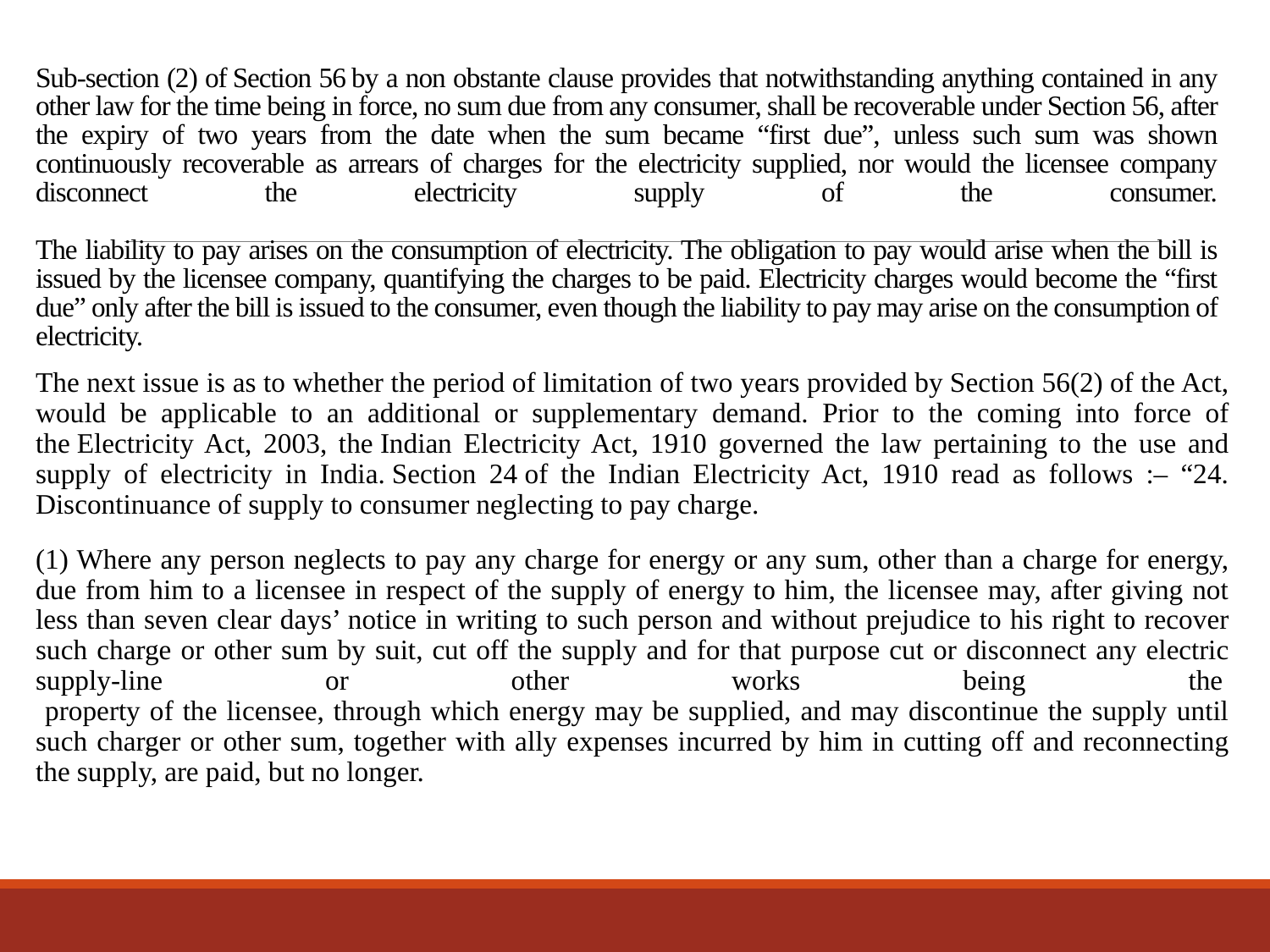

# Sub-section (2) of Section 56 by a non obstante clause provides that notwithstanding anything contained in any other law for the time being in force, no sum due from any consumer, shall be recoverable under Section 56, after the expiry of two years from the date when the sum became “first due”, unless such sum was shown continuously recoverable as arrears of charges for the electricity supplied, nor would the licensee company disconnect the electricity supply of the consumer. The liability to pay arises on the consumption of electricity. The obligation to pay would arise when the bill is issued by the licensee company, quantifying the charges to be paid. Electricity charges would become the “first due” only after the bill is issued to the consumer, even though the liability to pay may arise on the consumption of electricity.
The next issue is as to whether the period of limitation of two years provided by Section 56(2) of the Act, would be applicable to an additional or supplementary demand. Prior to the coming into force of the Electricity Act, 2003, the Indian Electricity Act, 1910 governed the law pertaining to the use and supply of electricity in India. Section 24 of the Indian Electricity Act, 1910 read as follows :– “24. Discontinuance of supply to consumer neglecting to pay charge.
(1) Where any person neglects to pay any charge for energy or any sum, other than a charge for energy, due from him to a licensee in respect of the supply of energy to him, the licensee may, after giving not less than seven clear days’ notice in writing to such person and without prejudice to his right to recover such charge or other sum by suit, cut off the supply and for that purpose cut or disconnect any electric supply-line or other works being the 
 property of the licensee, through which energy may be supplied, and may discontinue the supply until such charger or other sum, together with ally expenses incurred by him in cutting off and reconnecting the supply, are paid, but no longer.